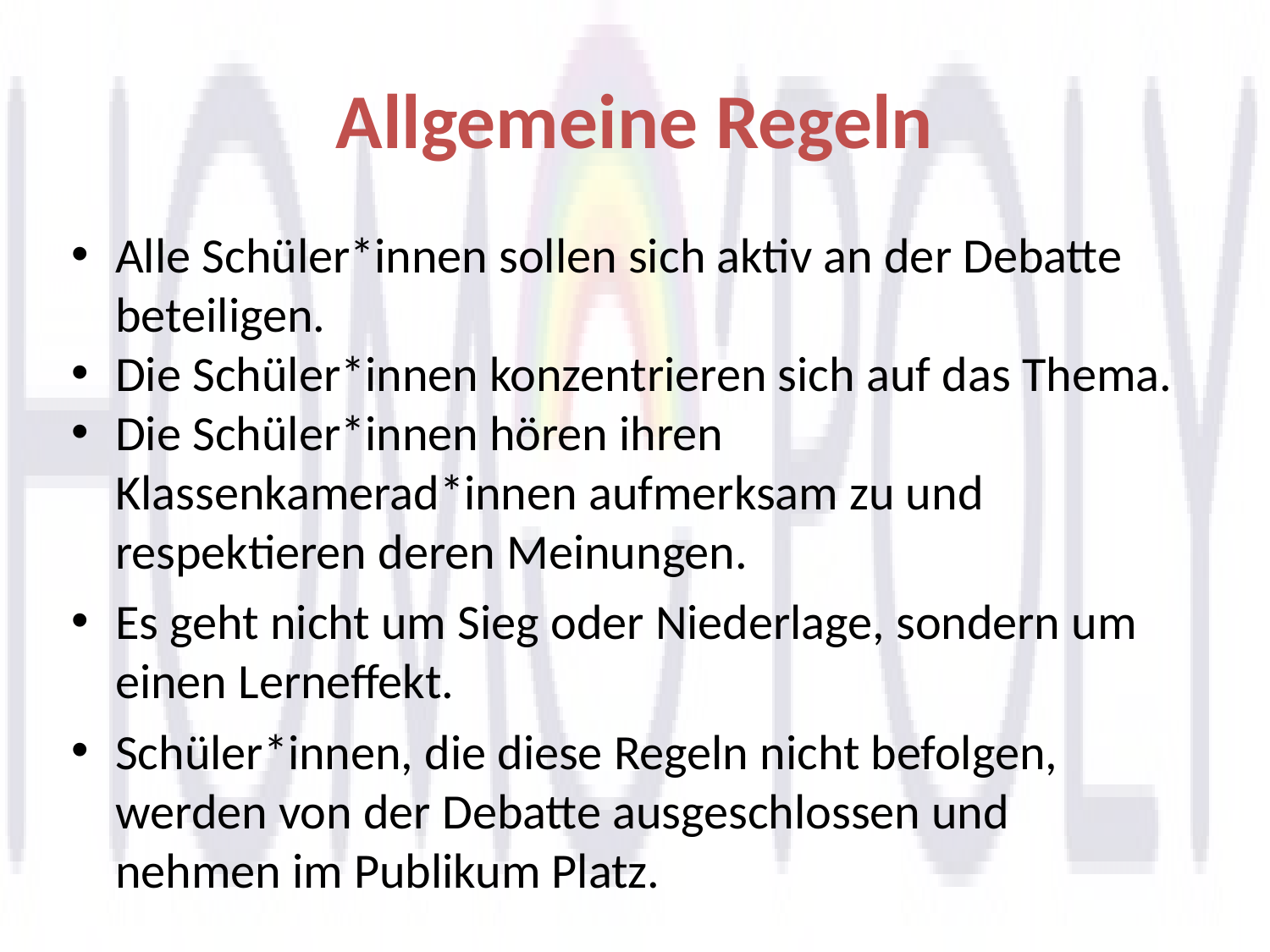

# Allgemeine Regeln
Alle Schüler*innen sollen sich aktiv an der Debatte beteiligen.
Die Schüler*innen konzentrieren sich auf das Thema.
Die Schüler*innen hören ihren Klassenkamerad*innen aufmerksam zu und respektieren deren Meinungen.
Es geht nicht um Sieg oder Niederlage, sondern um einen Lerneffekt.
Schüler*innen, die diese Regeln nicht befolgen, werden von der Debatte ausgeschlossen und nehmen im Publikum Platz.